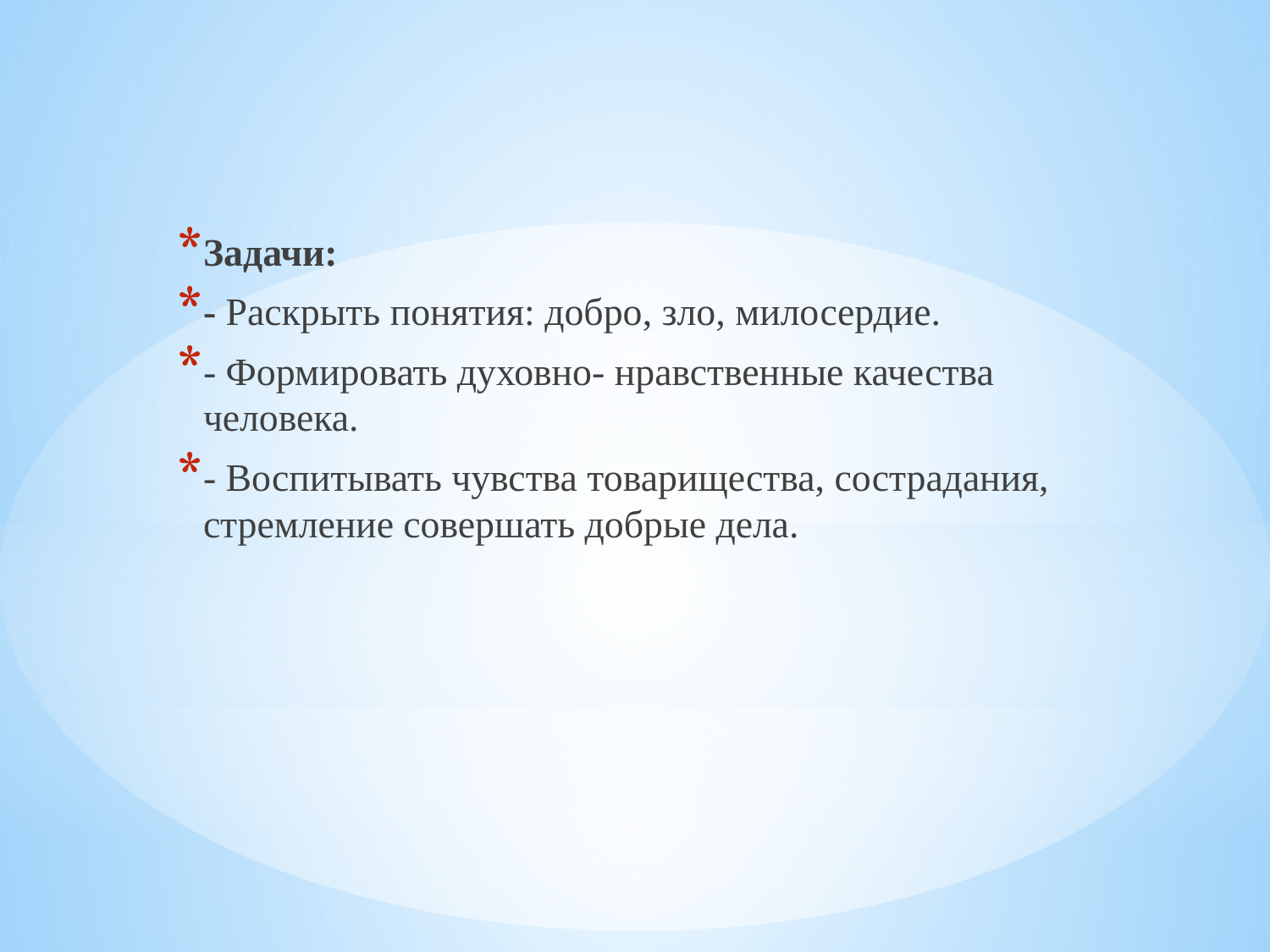

Задачи:
- Раскрыть понятия: добро, зло, милосердие.
- Формировать духовно- нравственные качества человека.
- Воспитывать чувства товарищества, сострадания, стремление совершать добрые дела.